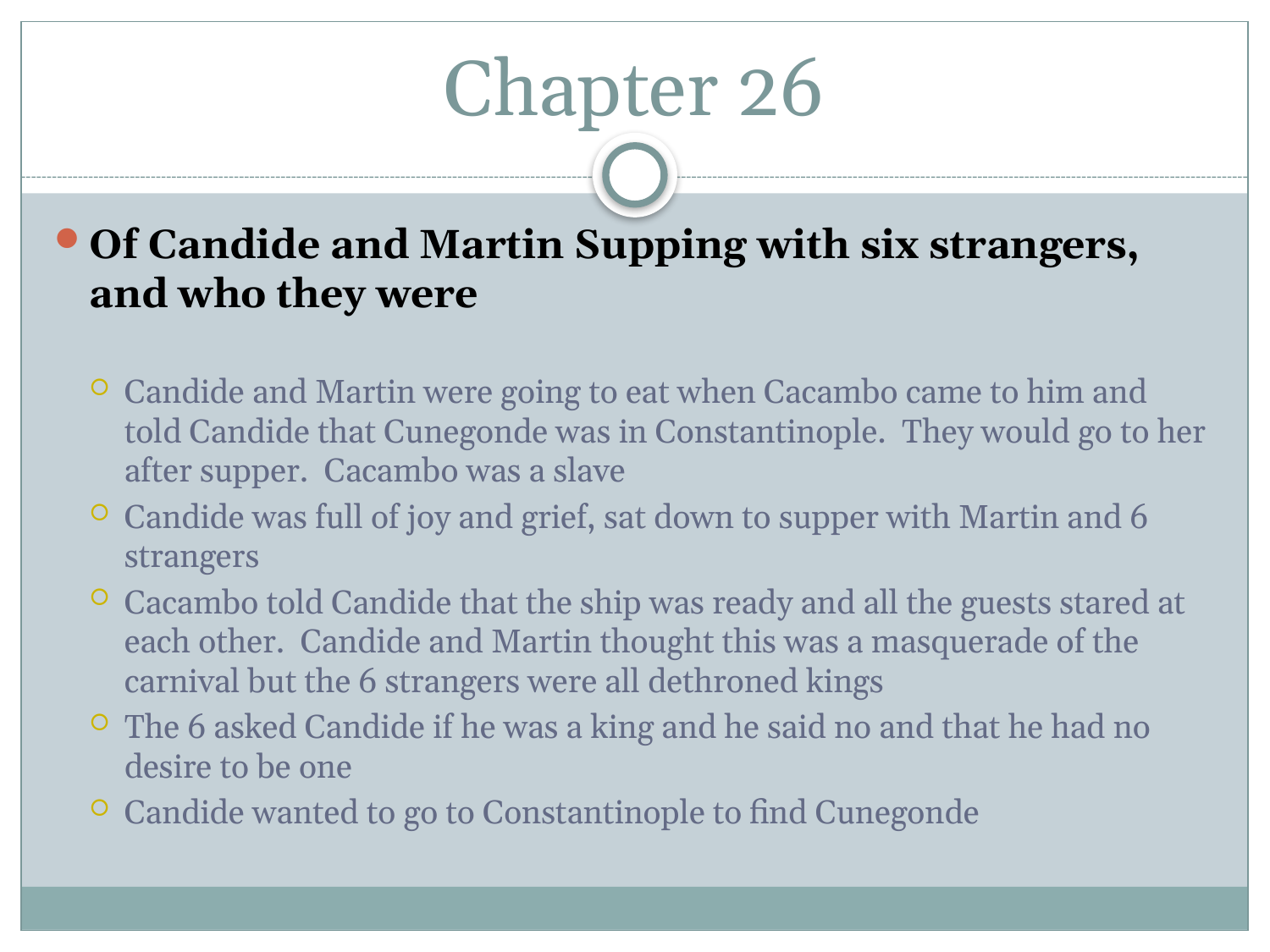

# Chapter 26
Of Candide and Martin Supping with six strangers, and who they were
Candide and Martin were going to eat when Cacambo came to him and told Candide that Cunegonde was in Constantinople.  They would go to her after supper.  Cacambo was a slave
Candide was full of joy and grief, sat down to supper with Martin and 6 strangers
Cacambo told Candide that the ship was ready and all the guests stared at each other.  Candide and Martin thought this was a masquerade of the carnival but the 6 strangers were all dethroned kings
The 6 asked Candide if he was a king and he said no and that he had no desire to be one
Candide wanted to go to Constantinople to find Cunegonde